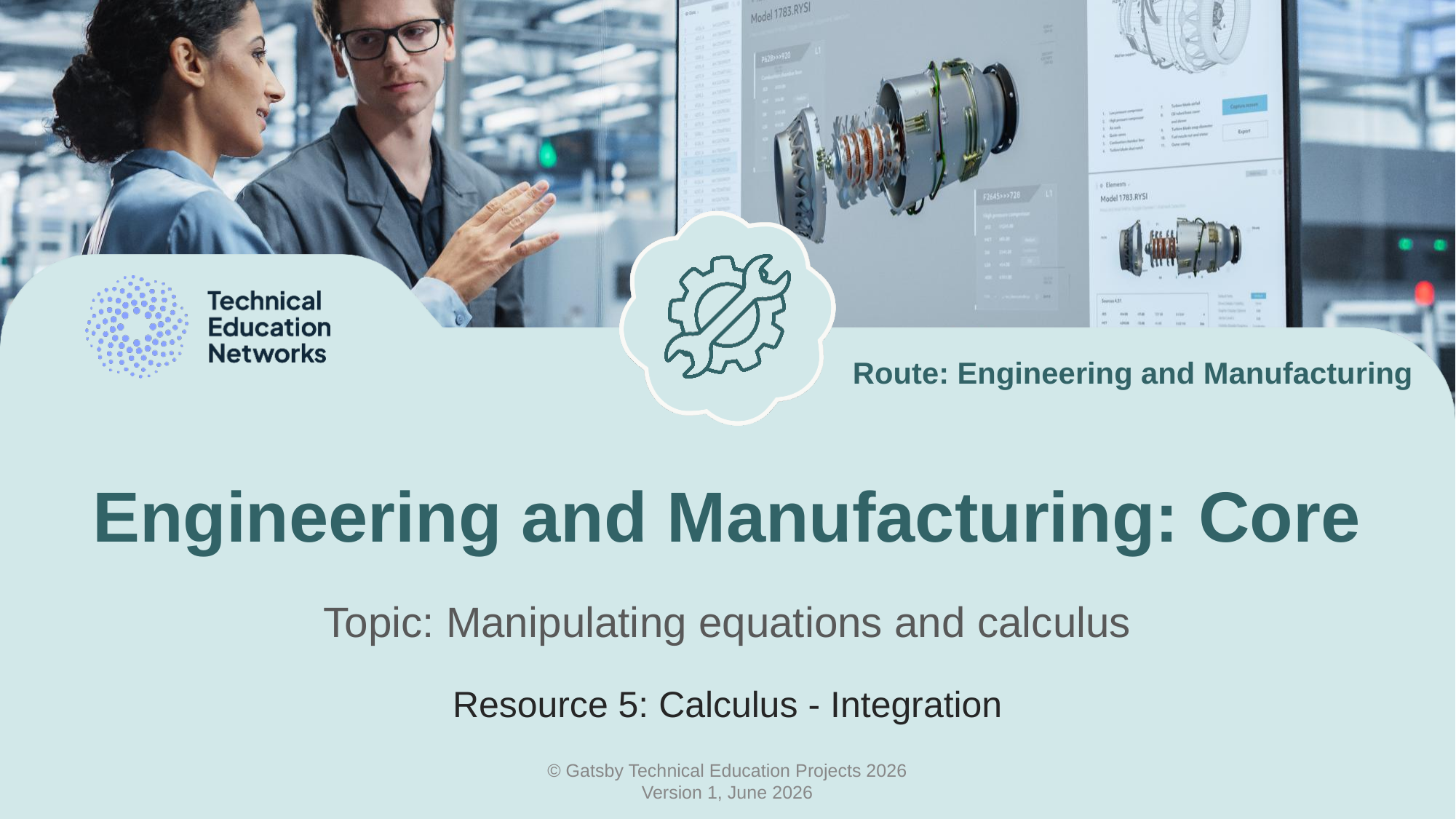

Route: Engineering and Manufacturing
# Engineering and Manufacturing: Core
Topic: Manipulating equations and calculus
Resource 5: Calculus - Integration